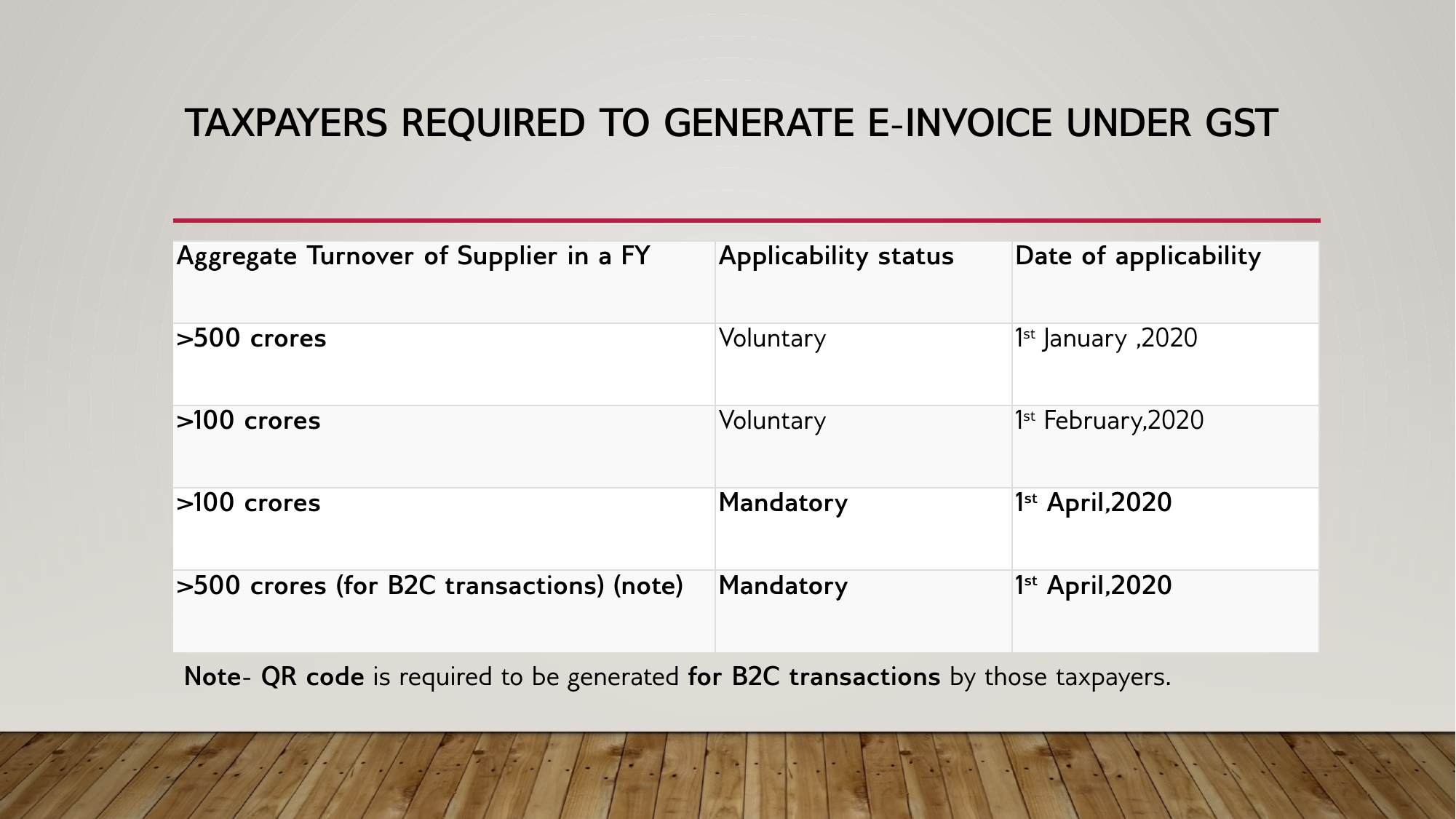

# taxpayers required to generate E-Invoice under GST
| Aggregate Turnover of Supplier in a FY | Applicability status | Date of applicability |
| --- | --- | --- |
| >500 crores | Voluntary | 1st January ,2020 |
| >100 crores | Voluntary | 1st February,2020 |
| >100 crores | Mandatory | 1st April,2020 |
| >500 crores (for B2C transactions) (note) | Mandatory | 1st April,2020 |
Note- QR code is required to be generated for B2C transactions by those taxpayers.